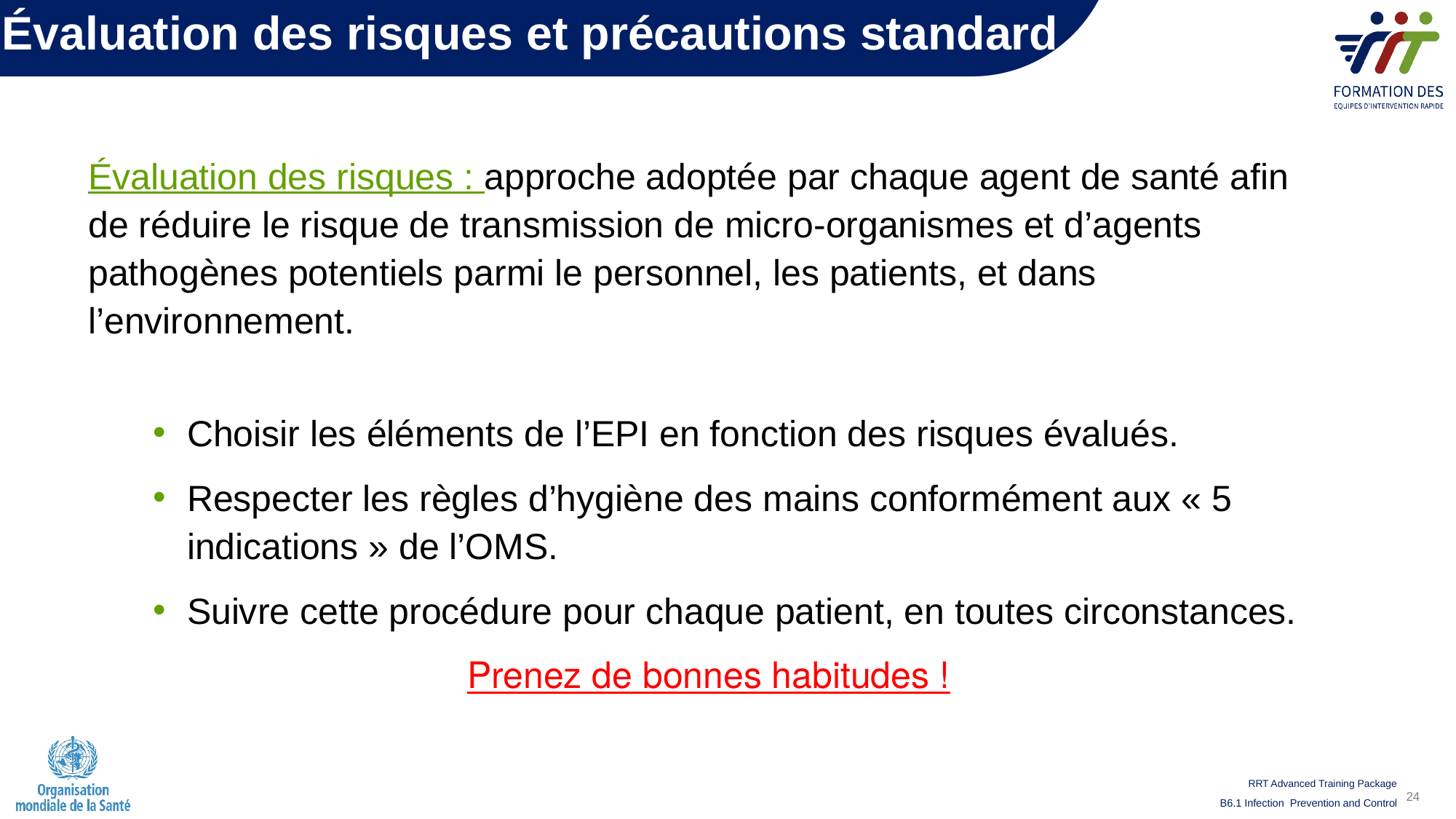

Évaluation des risques et précautions standard
Évaluation des risques : approche adoptée par chaque agent de santé afin de réduire le risque de transmission de micro-organismes et d’agents pathogènes potentiels parmi le personnel, les patients, et dans l’environnement.

Choisir les éléments de l’EPI en fonction des risques évalués.
Respecter les règles d’hygiène des mains conformément aux « 5 indications » de l’OMS.
Suivre cette procédure pour chaque patient, en toutes circonstances.
Prenez de bonnes habitudes !